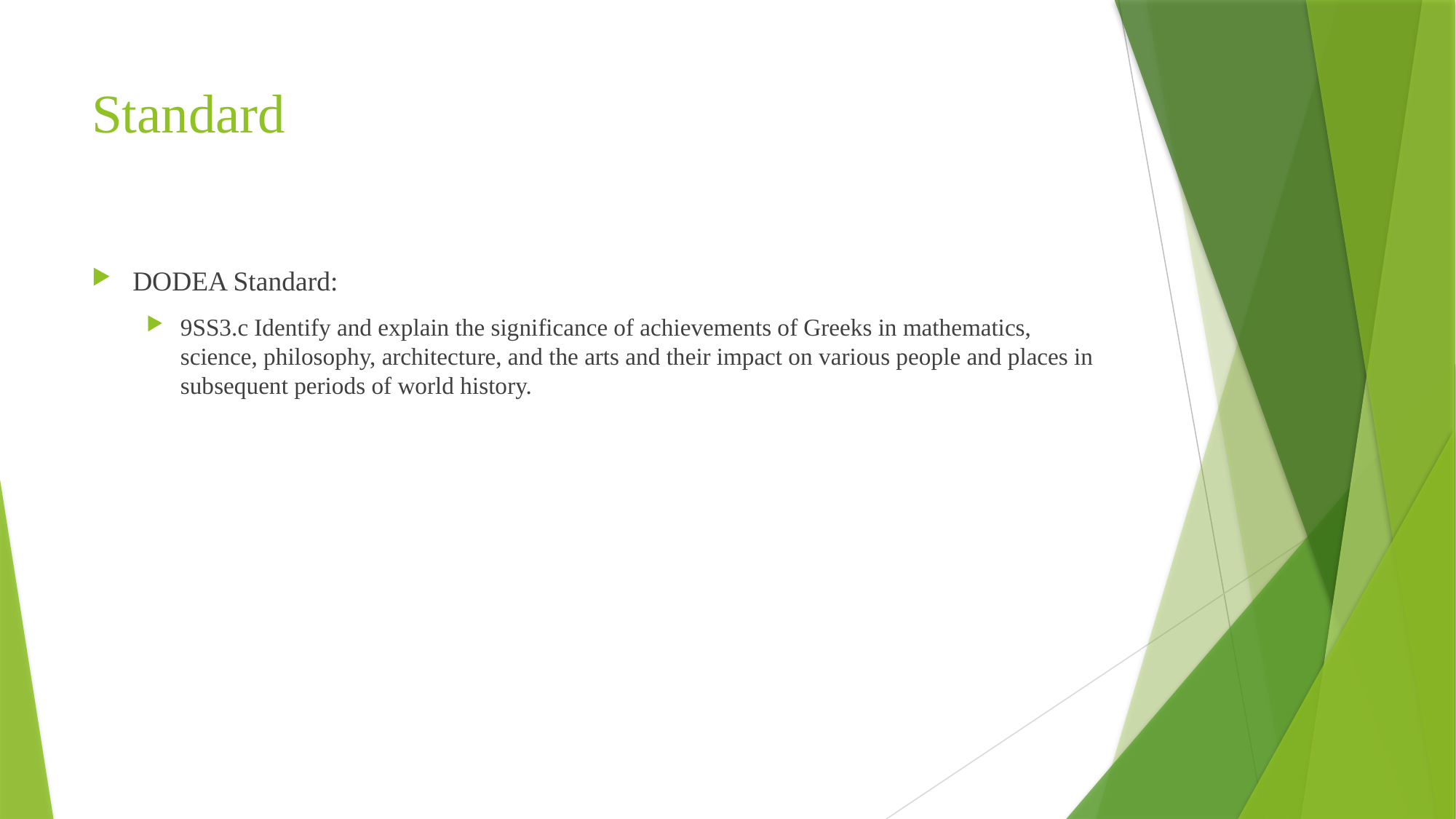

# Standard
DODEA Standard:
9SS3.c Identify and explain the significance of achievements of Greeks in mathematics, science, philosophy, architecture, and the arts and their impact on various people and places in subsequent periods of world history.